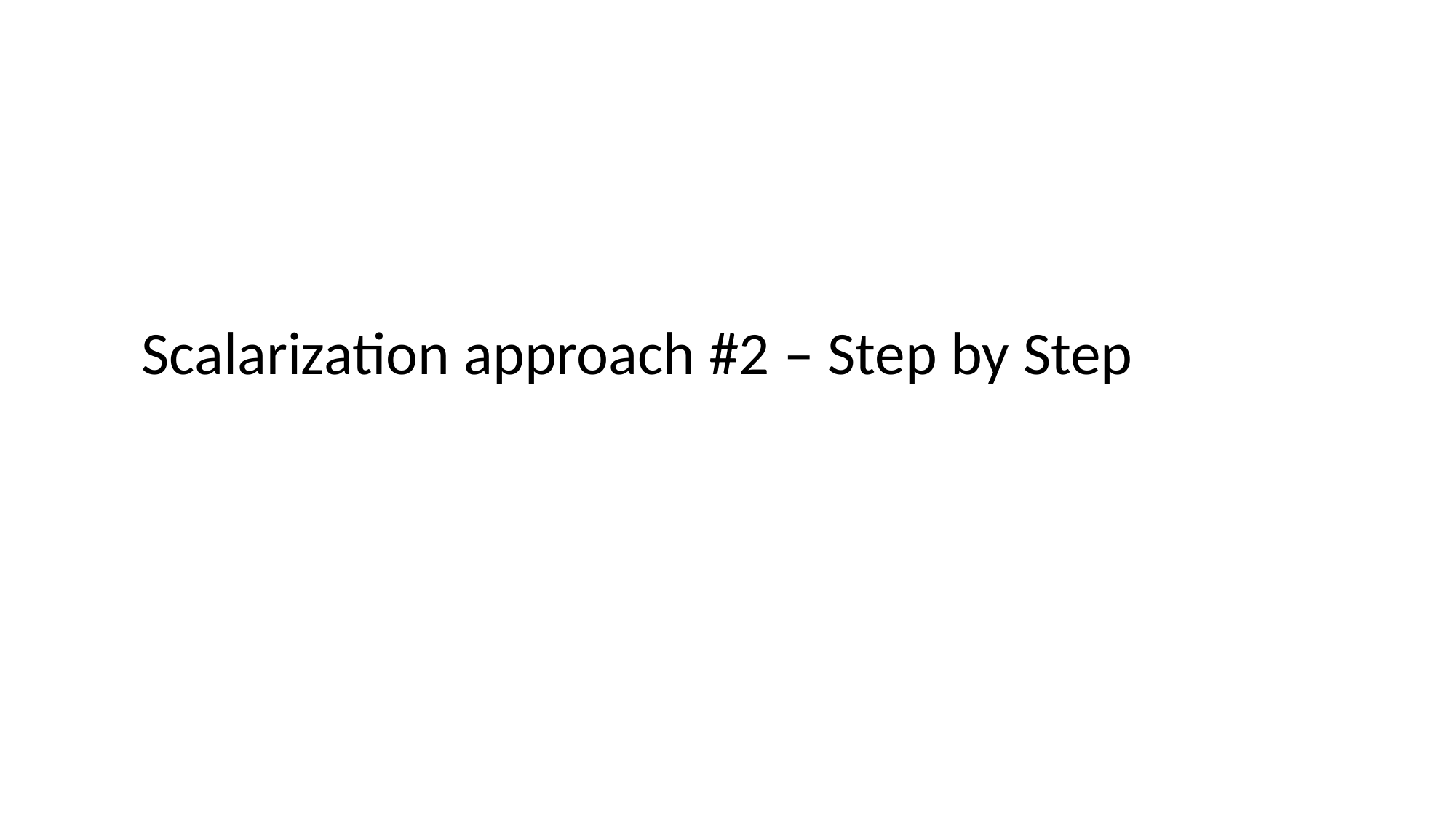

Scalarization approach #2 – Step by Step